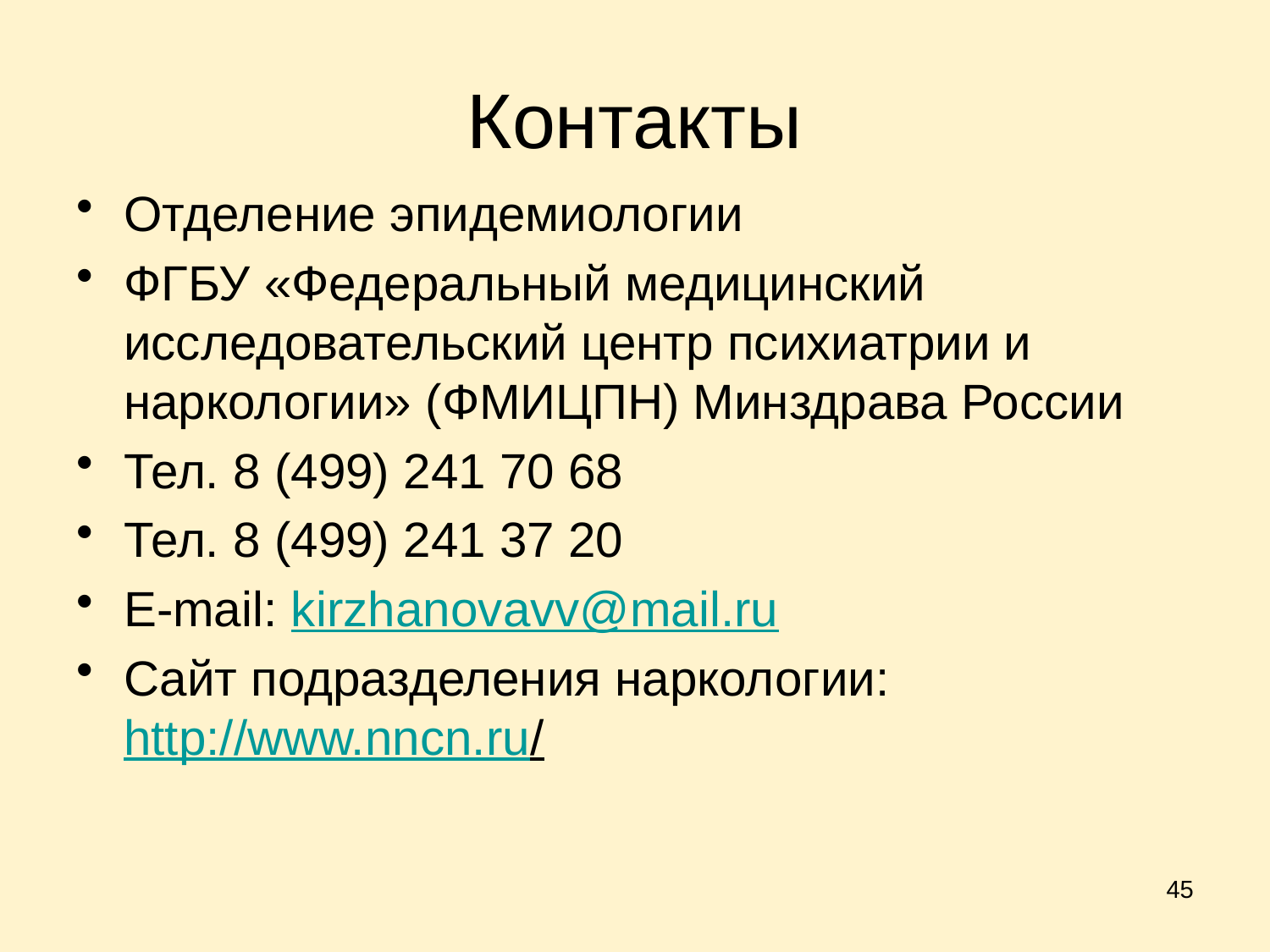

# Контакты
Отделение эпидемиологии
ФГБУ «Федеральный медицинский исследовательский центр психиатрии и наркологии» (ФМИЦПН) Минздрава России
Тел. 8 (499) 241 70 68
Тел. 8 (499) 241 37 20
E-mail: kirzhanovavv@mail.ru
Сайт подразделения наркологии: http://www.nncn.ru/

45